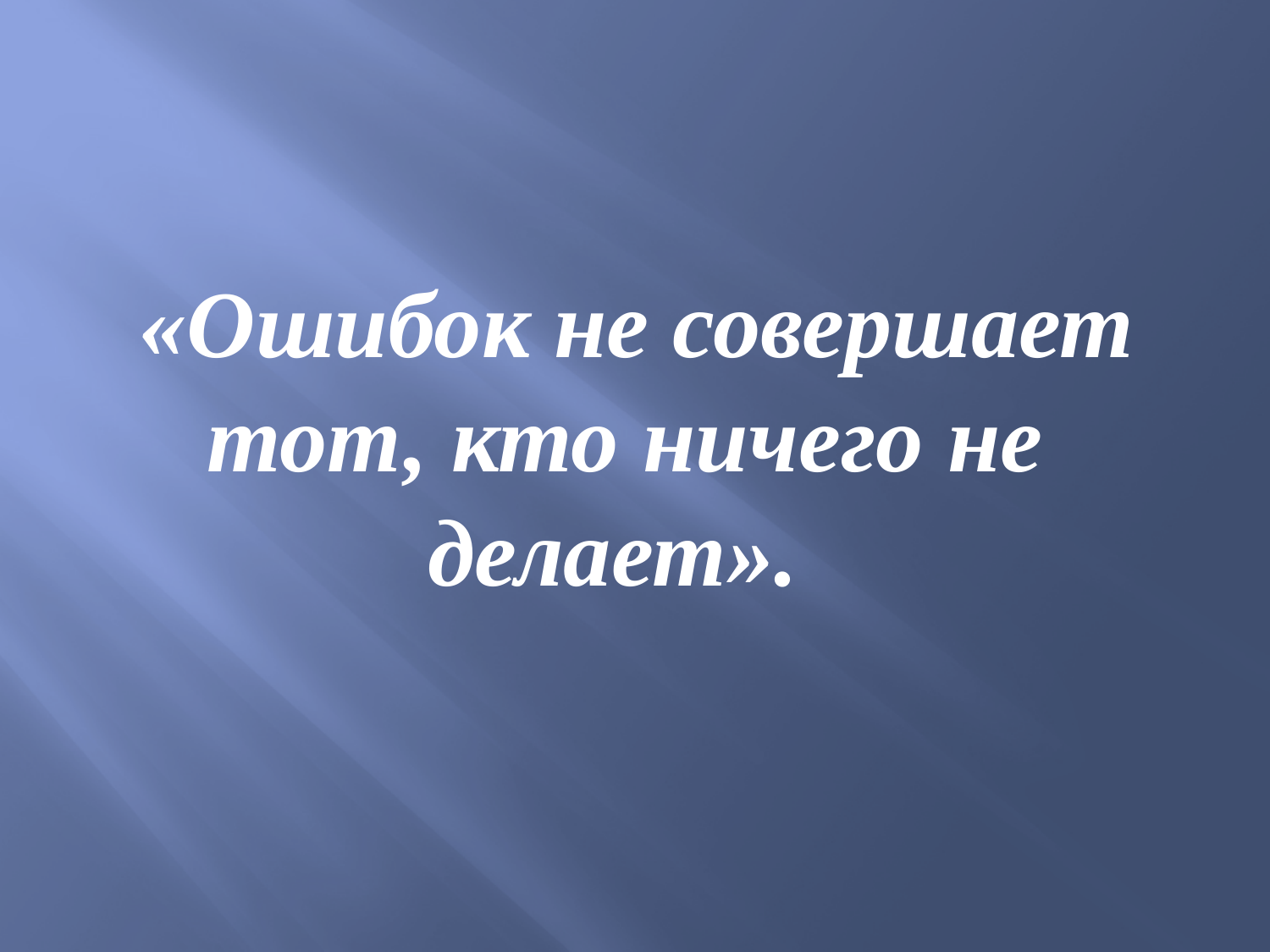

«Ошибок не совершает тот, кто ничего не делает».